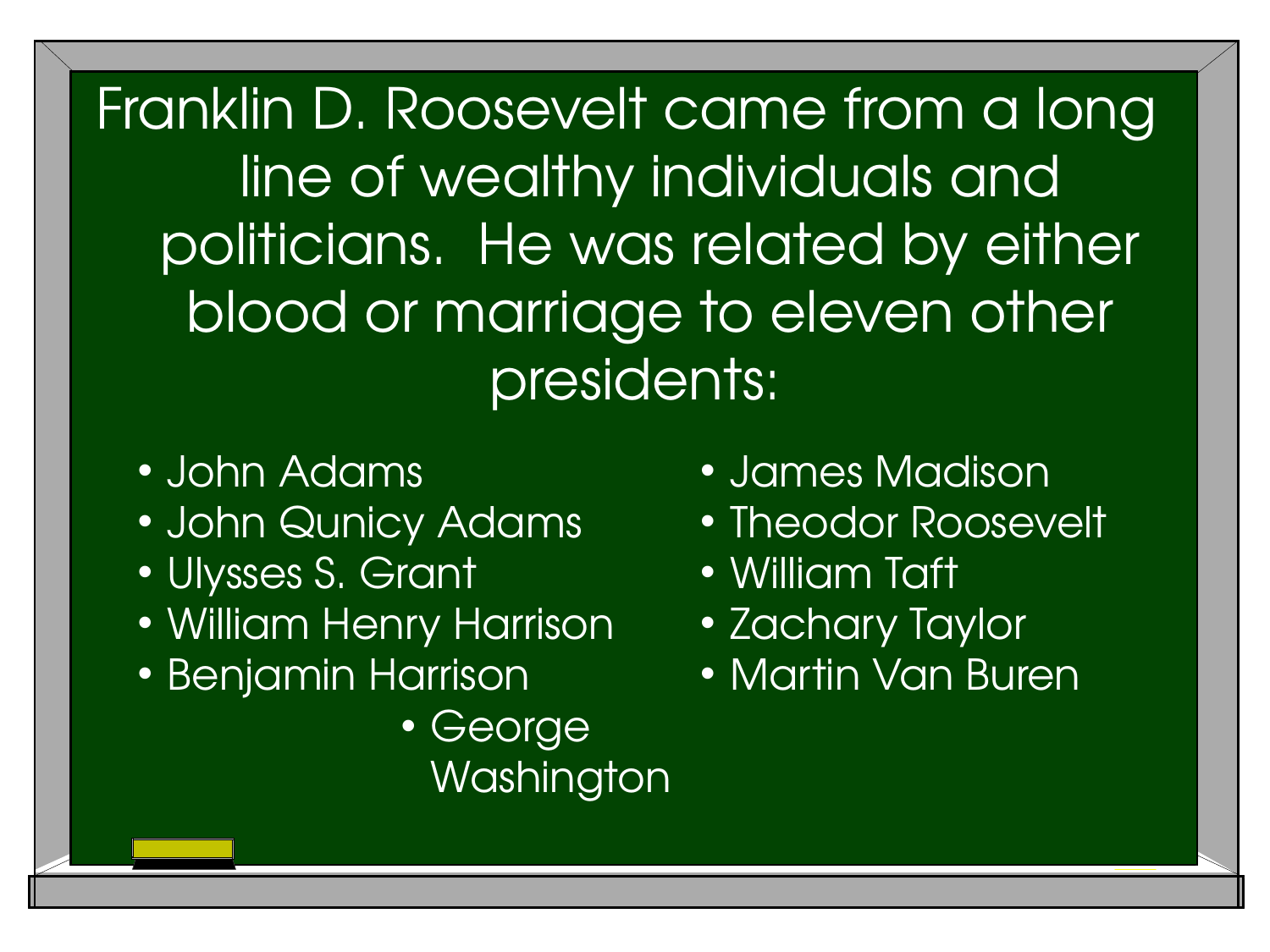

Franklin D. Roosevelt came from a long line of wealthy individuals and politicians.  He was related by either blood or marriage to eleven other presidents:
John Adams
John Qunicy Adams
Ulysses S. Grant
William Henry Harrison
Benjamin Harrison
James Madison
Theodor Roosevelt
William Taft
Zachary Taylor
Martin Van Buren
George Washington